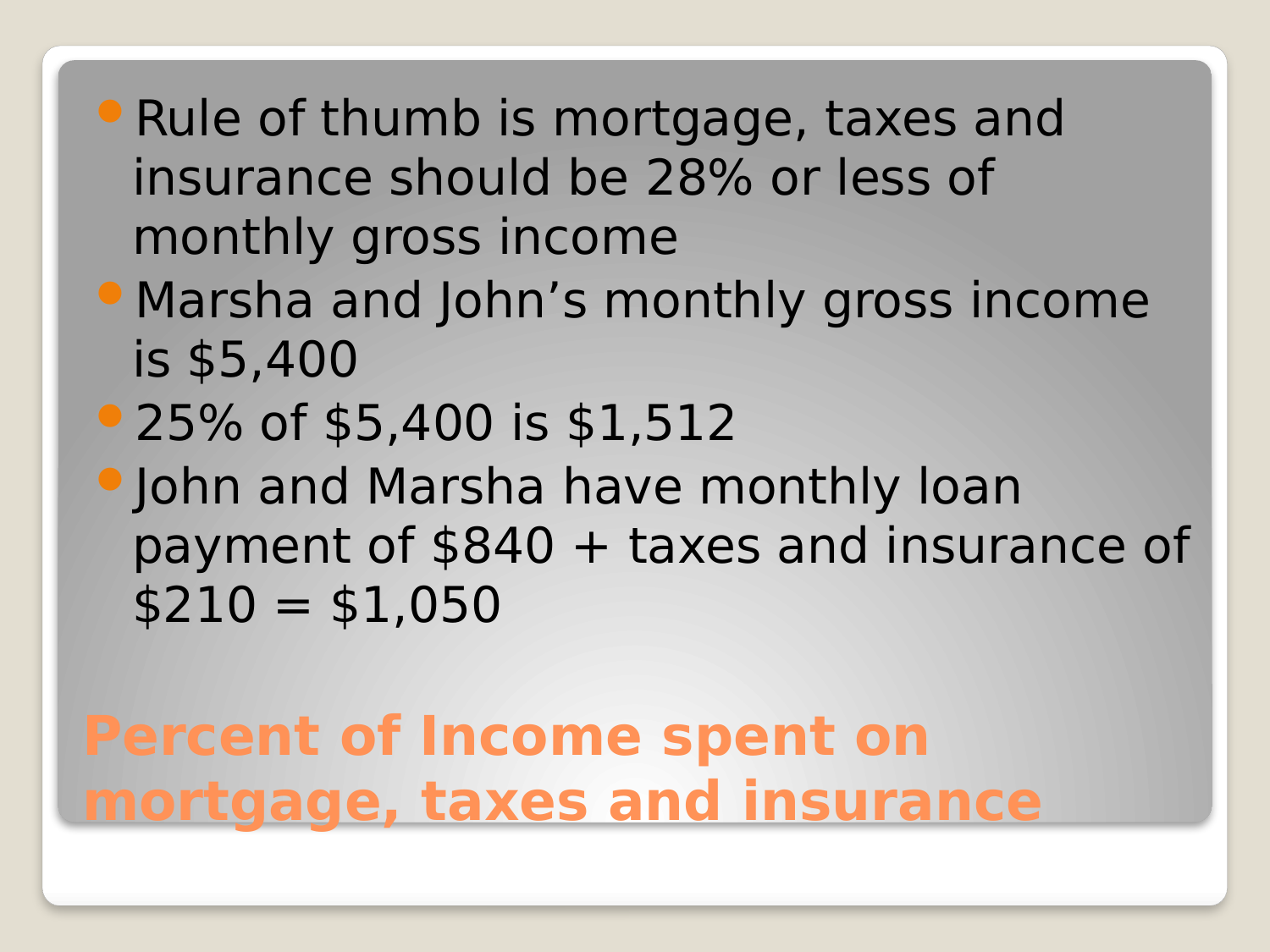

Rule of thumb is mortgage, taxes and insurance should be 28% or less of monthly gross income
Marsha and John’s monthly gross income is $5,400
25% of $5,400 is $1,512
John and Marsha have monthly loan payment of $840 + taxes and insurance of $210 = $1,050
# Percent of Income spent on  mortgage, taxes and insurance